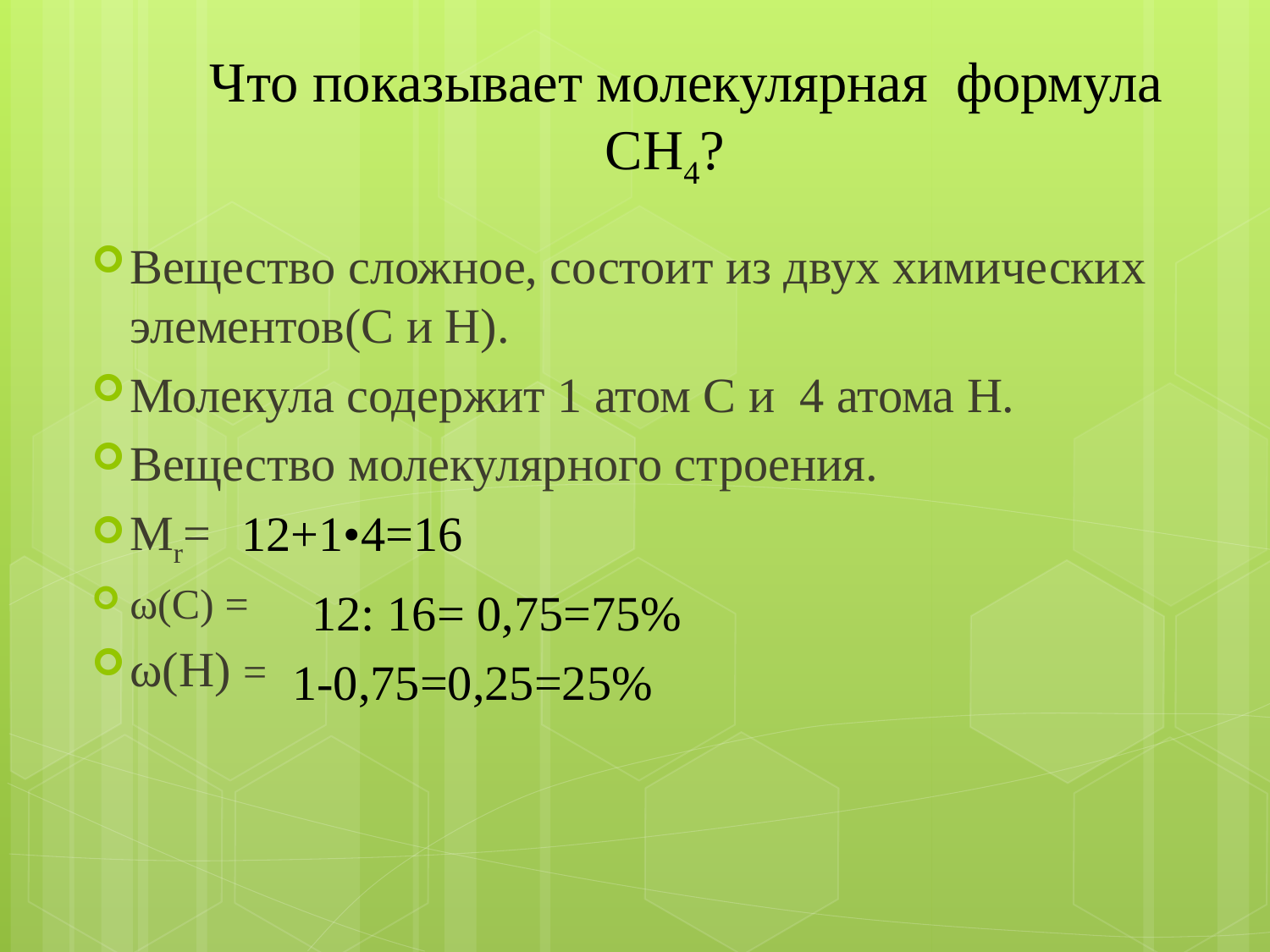

# Что показывает молекулярная  формула СН4?
Вещество сложное, состоит из двух химических элементов(С и Н).
Молекула содержит 1 атом С и  4 атома Н.
Вещество молекулярного строения.
Mr=
ω(С) =
ω(Н) =
12+1•4=16
12: 16= 0,75=75%
1-0,75=0,25=25%